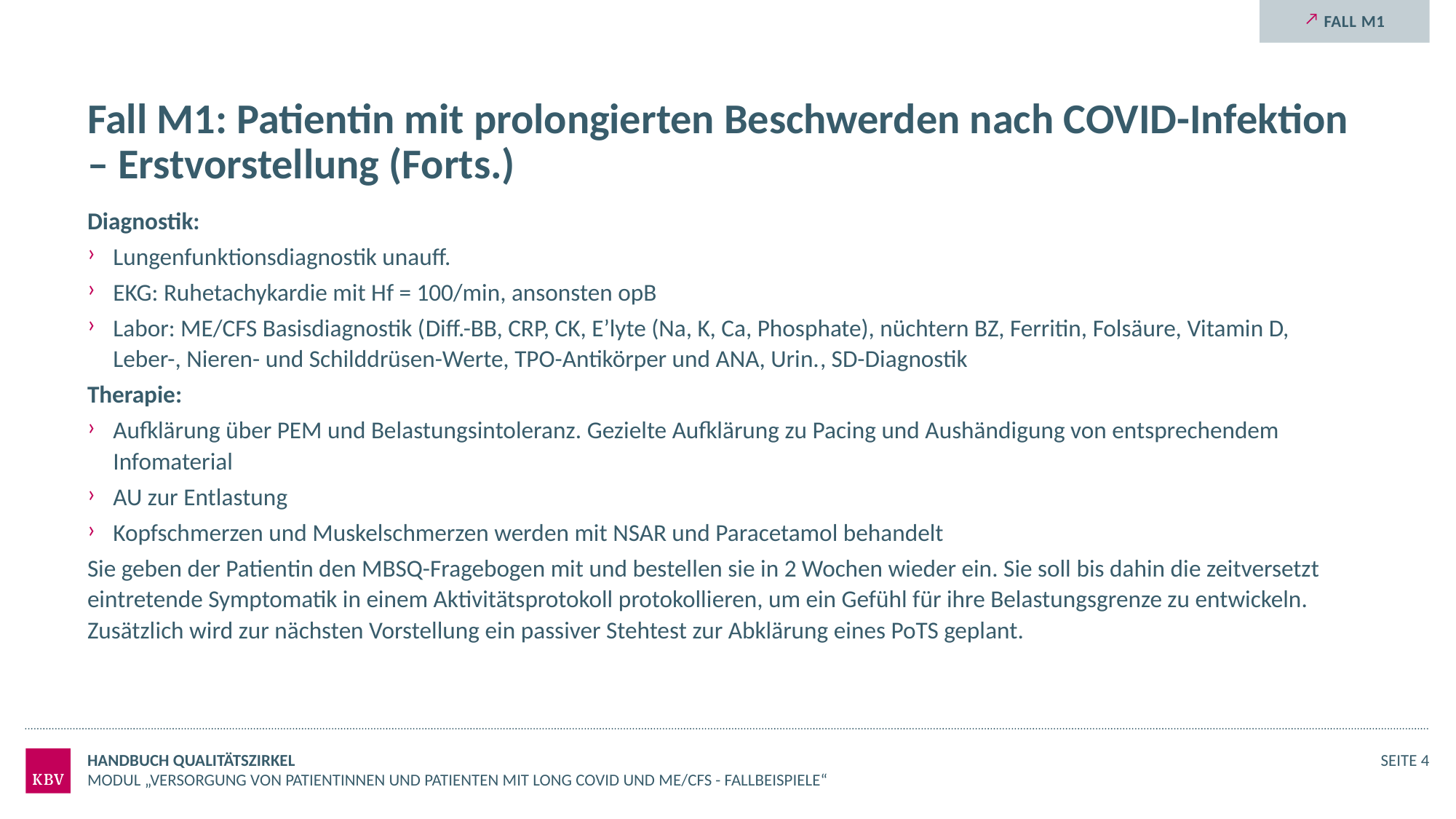

Fall M1
# Fall M1: Patientin mit prolongierten Beschwerden nach COVID-Infektion – Erstvorstellung (Forts.)
Diagnostik:
Lungenfunktionsdiagnostik unauff.
EKG: Ruhetachykardie mit Hf = 100/min, ansonsten opB
Labor: ME/CFS Basisdiagnostik (Diff.-BB, CRP, CK, E’lyte (Na, K, Ca, Phosphate), nüchtern BZ, Ferritin, Folsäure, Vitamin D,  Leber-, Nieren- und Schilddrüsen-Werte, TPO-Antikörper und ANA, Urin., SD-Diagnostik
Therapie:
Aufklärung über PEM und Belastungsintoleranz. Gezielte Aufklärung zu Pacing und Aushändigung von entsprechendem Infomaterial
AU zur Entlastung
Kopfschmerzen und Muskelschmerzen werden mit NSAR und Paracetamol behandelt
Sie geben der Patientin den MBSQ-Fragebogen mit und bestellen sie in 2 Wochen wieder ein. Sie soll bis dahin die zeitversetzt eintretende Symptomatik in einem Aktivitätsprotokoll protokollieren, um ein Gefühl für ihre Belastungsgrenze zu entwickeln. Zusätzlich wird zur nächsten Vorstellung ein passiver Stehtest zur Abklärung eines PoTS geplant.

Handbuch Qualitätszirkel
Seite 4
Modul „Versorgung von Patientinnen und Patienten mit Long COVID und ME/CFS - Fallbeispiele“